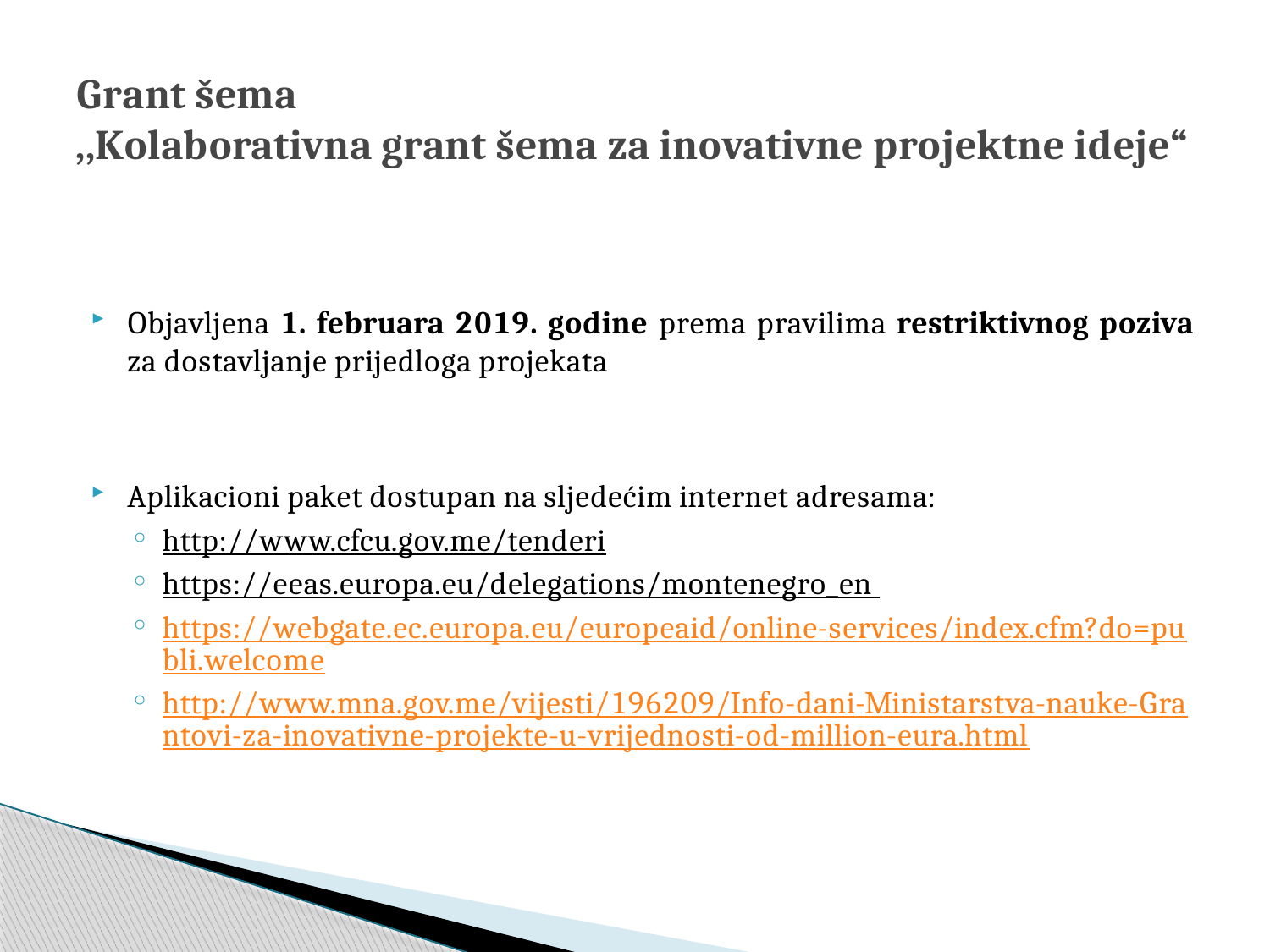

# Grant šema ,,Kolaborativna grant šema za inovativne projektne ideje“

Objavljena 1. februara 2019. godine prema pravilima restriktivnog poziva za dostavljanje prijedloga projekata

Aplikacioni paket dostupan na sljedećim internet adresama:
http://www.cfcu.gov.me/tenderi
https://eeas.europa.eu/delegations/montenegro_en
https://webgate.ec.europa.eu/europeaid/online-services/index.cfm?do=publi.welcome
http://www.mna.gov.me/vijesti/196209/Info-dani-Ministarstva-nauke-Grantovi-za-inovativne-projekte-u-vrijednosti-od-million-eura.html